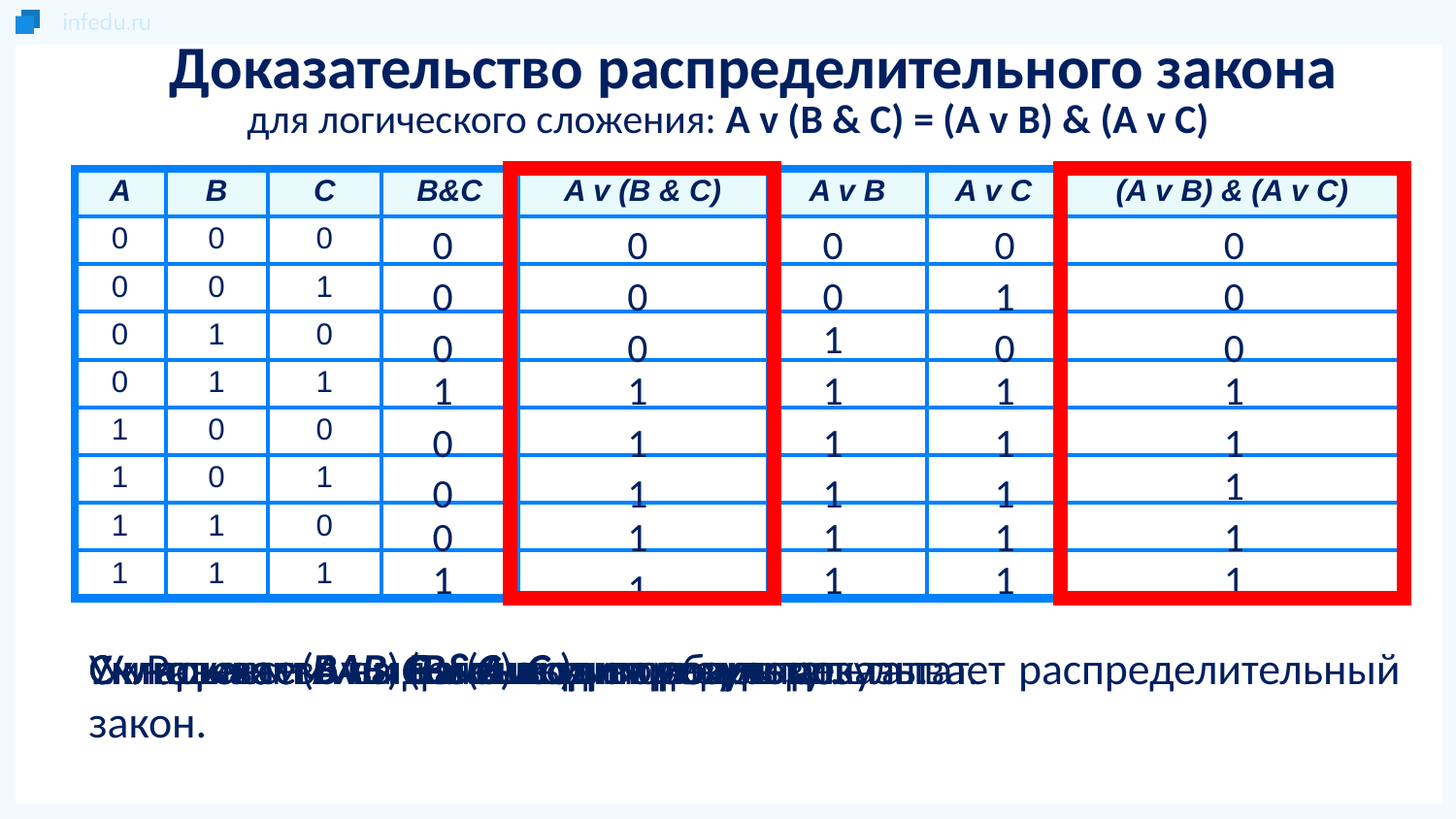

Доказательство распределительного закона
для логического сложения: A v (B & C) = (A v B) & (A v C)
| A | B | C | B&C | A v (B & C) | A v B | A v C | (A v B) & (A v C) |
| --- | --- | --- | --- | --- | --- | --- | --- |
| 0 | 0 | 0 |  |  |  |  |  |
| 0 | 0 | 1 |  |  |  |  |  |
| 0 | 1 | 0 |  |  |  |  |  |
| 0 | 1 | 1 |  |  |  |  |  |
| 1 | 0 | 0 |  |  |  |  |  |
| 1 | 0 | 1 |  |  |  |  |  |
| 1 | 1 | 0 |  |  |  |  |  |
| 1 | 1 | 1 |  |  |  |  |  |

0
0
0
0
0
0
0
0
1
0
1
0
0
0
0
1
1
1
1
1
0
1
1
1
1
1
0
1
1
1
0
1
1
1
1
1
1
1
1
1
Равенство выделенных столбцов доказывает распределительный закон.
Складываем А и В и выводим результат.
Складываем А и (В&С) и выводим результат.
Складываем А и C и выводим результат.
Умножаем (АvB) на (AvC )и выводим результат.
Умножаем В на С и выводим результат.